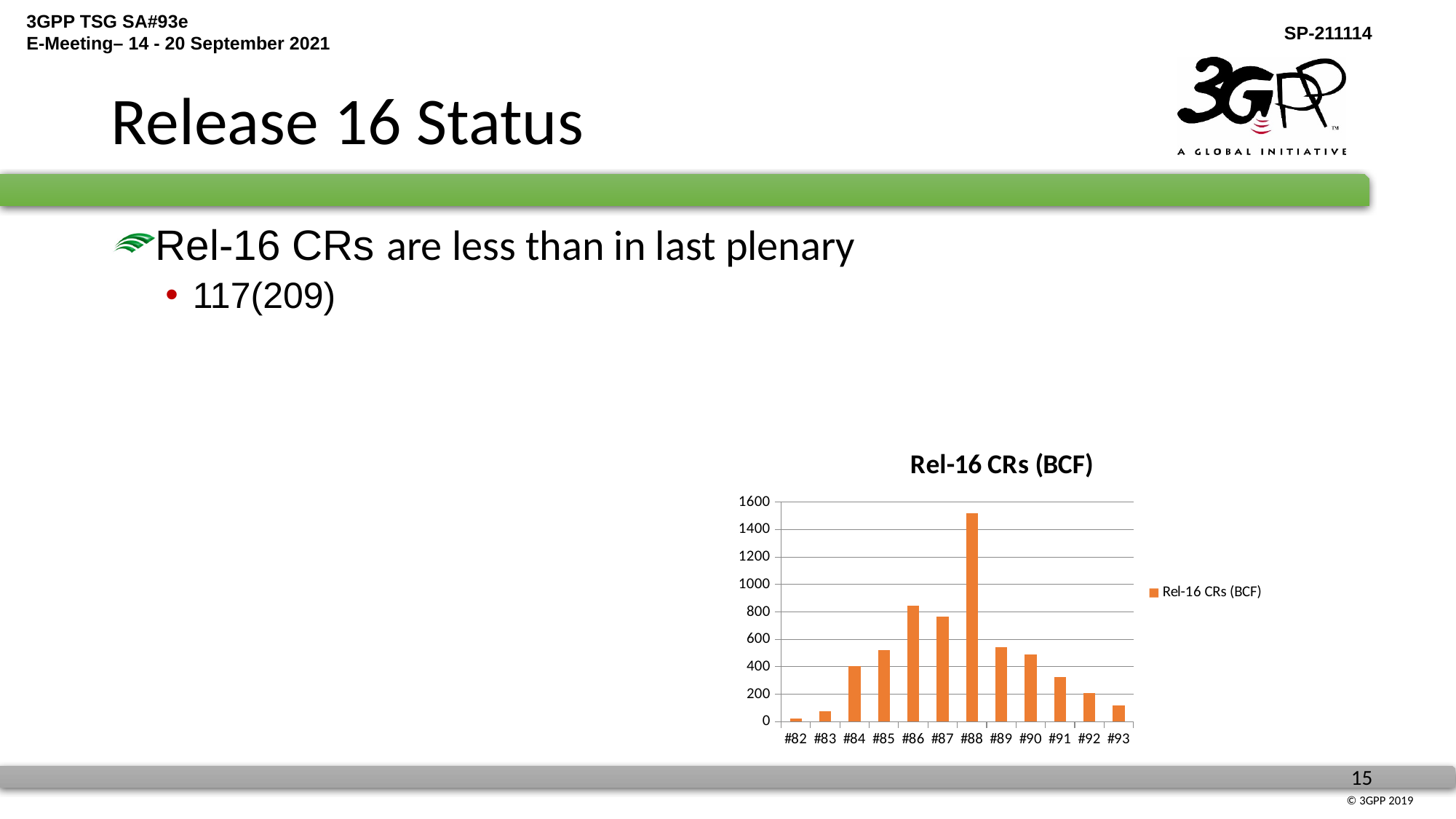

# Release 16 Status
Rel-16 CRs are less than in last plenary
117(209)

### Chart:

| Category | Rel-16 CRs (BCF) |
|---|---|
| #82 | 22.0 |
| #83 | 75.0 |
| #84 | 403.0 |
| #85 | 523.0 |
| #86 | 844.0 |
| #87 | 763.0 |
| #88 | 1519.0 |
| #89 | 544.0 |
| #90 | 489.0 |
| #91 | 328.0 |
| #92 | 209.0 |
| #93 | 117.0 |